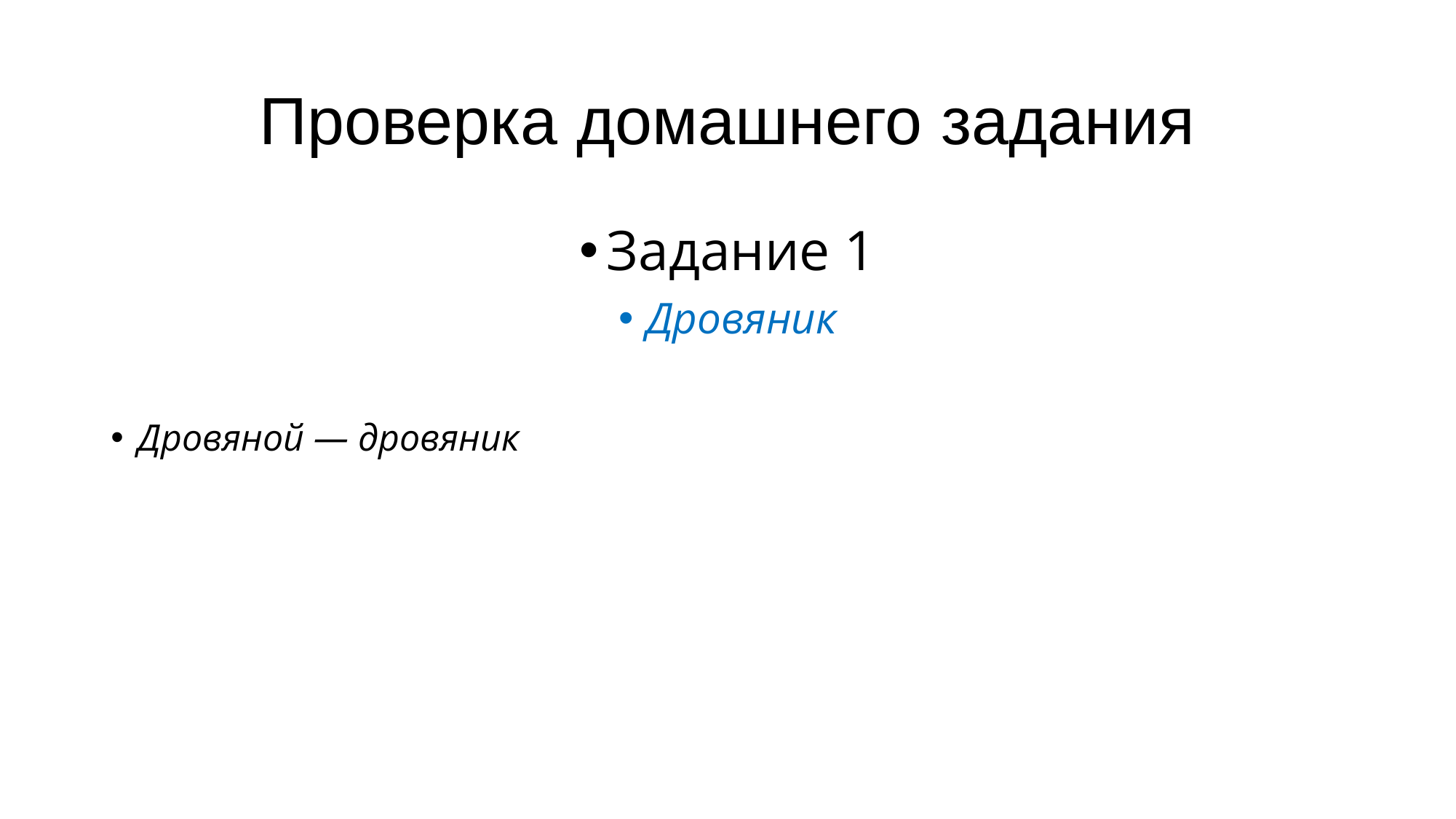

# Проверка домашнего задания
Задание 1
Дровяник

Дровяной — дровяник